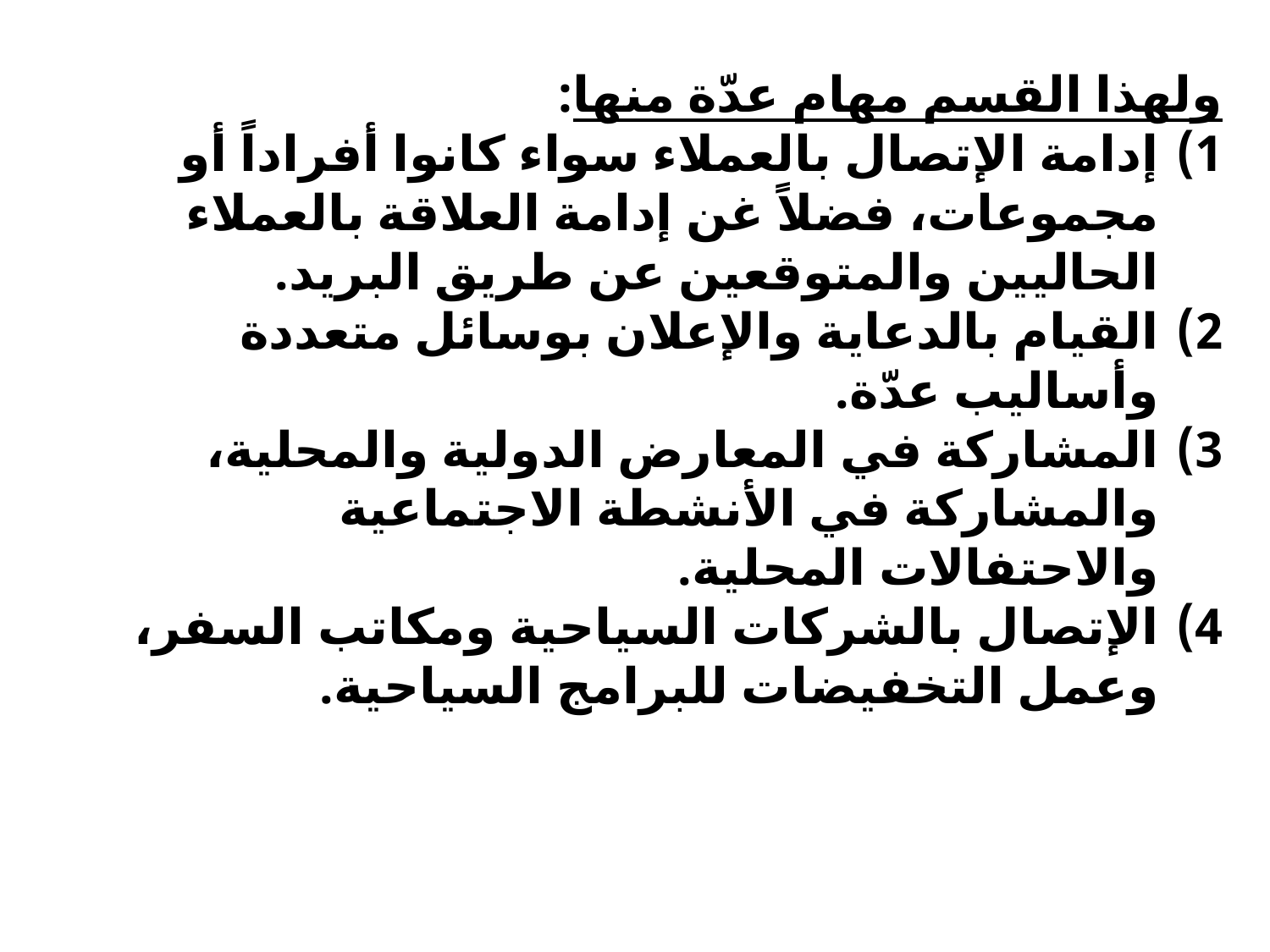

ولهذا القسم مهام عدّة منها:
إدامة الإتصال بالعملاء سواء كانوا أفراداً أو مجموعات، فضلاً غن إدامة العلاقة بالعملاء الحاليين والمتوقعين عن طريق البريد.
القيام بالدعاية والإعلان بوسائل متعددة وأساليب عدّة.
المشاركة في المعارض الدولية والمحلية، والمشاركة في الأنشطة الاجتماعية والاحتفالات المحلية.
الإتصال بالشركات السياحية ومكاتب السفر، وعمل التخفيضات للبرامج السياحية.